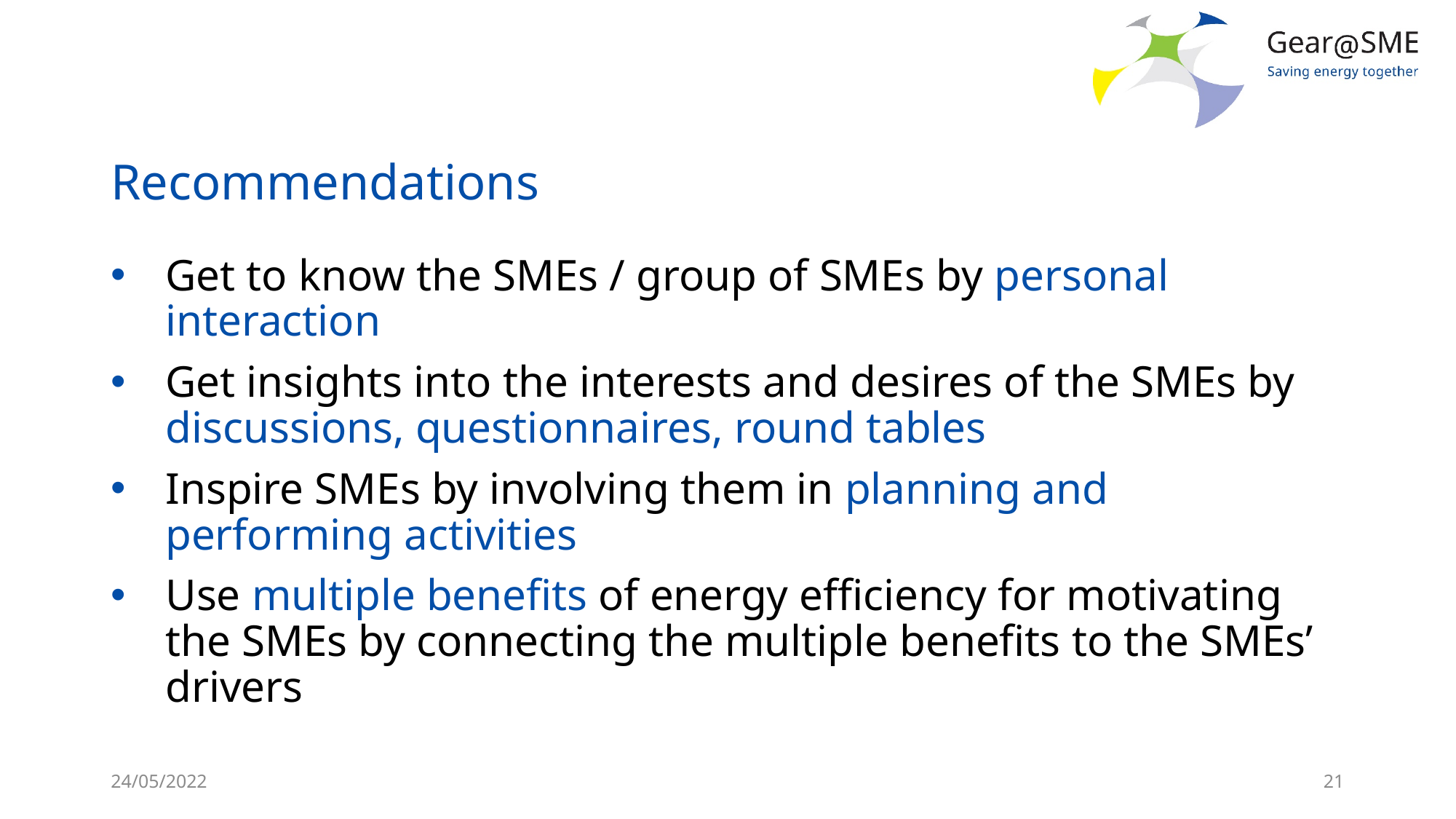

# Recommendations
Get to know the SMEs / group of SMEs by personal interaction
Get insights into the interests and desires of the SMEs by discussions, questionnaires, round tables
Inspire SMEs by involving them in planning and performing activities
Use multiple benefits of energy efficiency for motivating the SMEs by connecting the multiple benefits to the SMEs’ drivers

24/05/2022
21